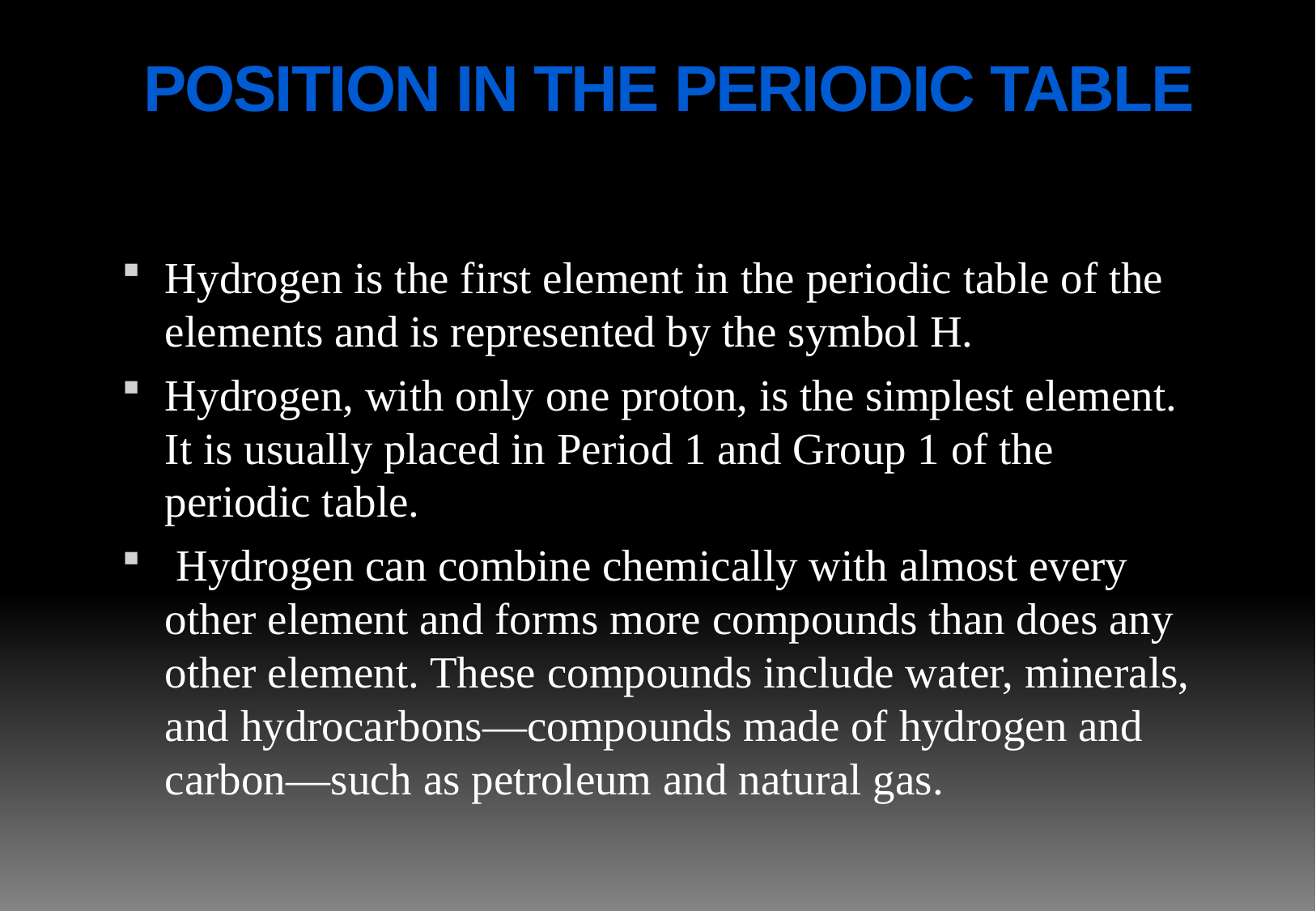

POSITION IN THE PERIODIC TABLE
Hydrogen is the first element in the periodic table of the elements and is represented by the symbol H.
Hydrogen, with only one proton, is the simplest element. It is usually placed in Period 1 and Group 1 of the periodic table.
 Hydrogen can combine chemically with almost every other element and forms more compounds than does any other element. These compounds include water, minerals, and hydrocarbons—compounds made of hydrogen and carbon—such as petroleum and natural gas.